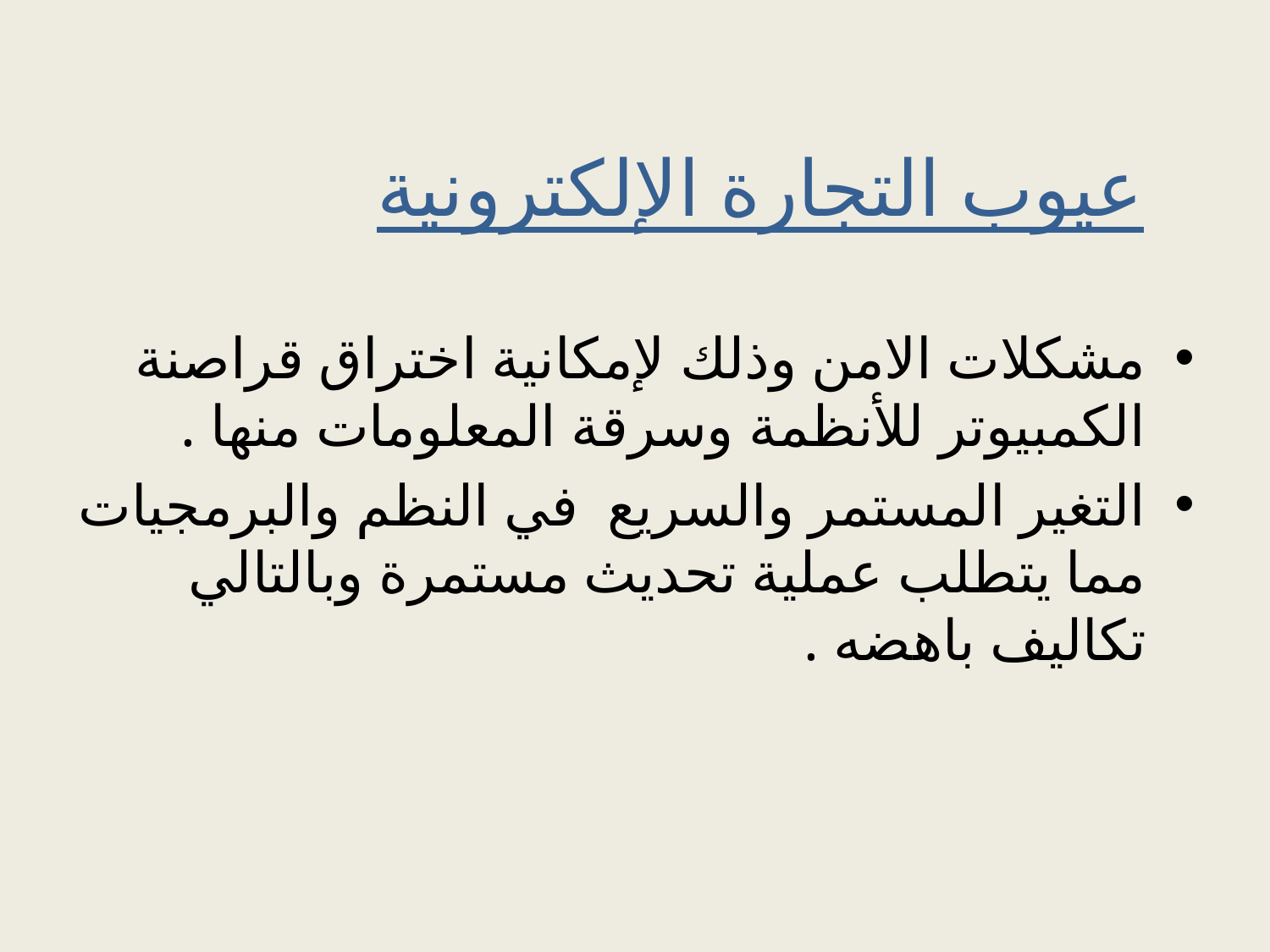

# عيوب التجارة الإلكترونية
مشكلات الامن وذلك لإمكانية اختراق قراصنة الكمبيوتر للأنظمة وسرقة المعلومات منها .
التغير المستمر والسريع  في النظم والبرمجيات مما يتطلب عملية تحديث مستمرة وبالتالي تكاليف باهضه .